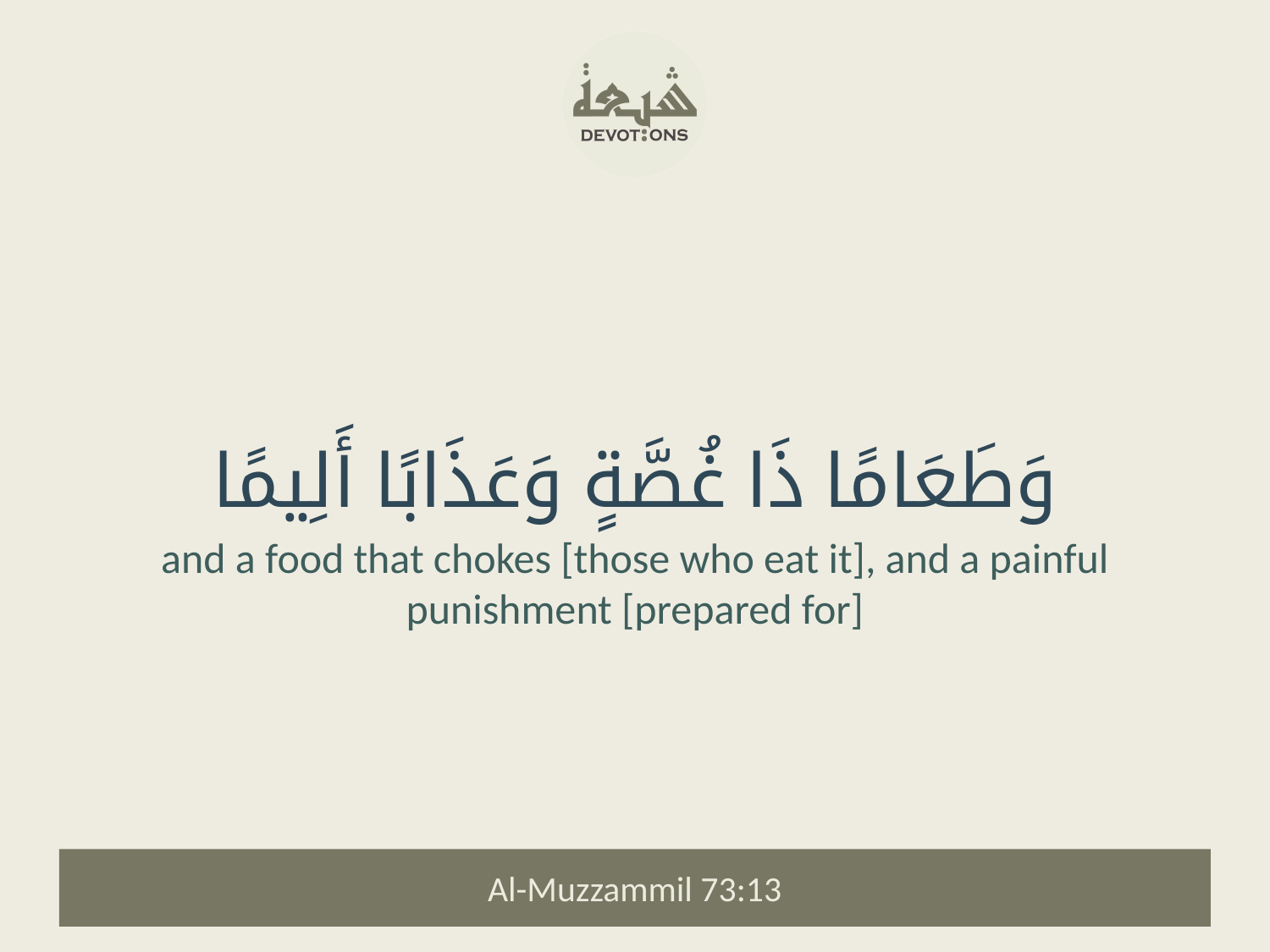

وَطَعَامًا ذَا غُصَّةٍ وَعَذَابًا أَلِيمًا
and a food that chokes [those who eat it], and a painful punishment [prepared for]
Al-Muzzammil 73:13